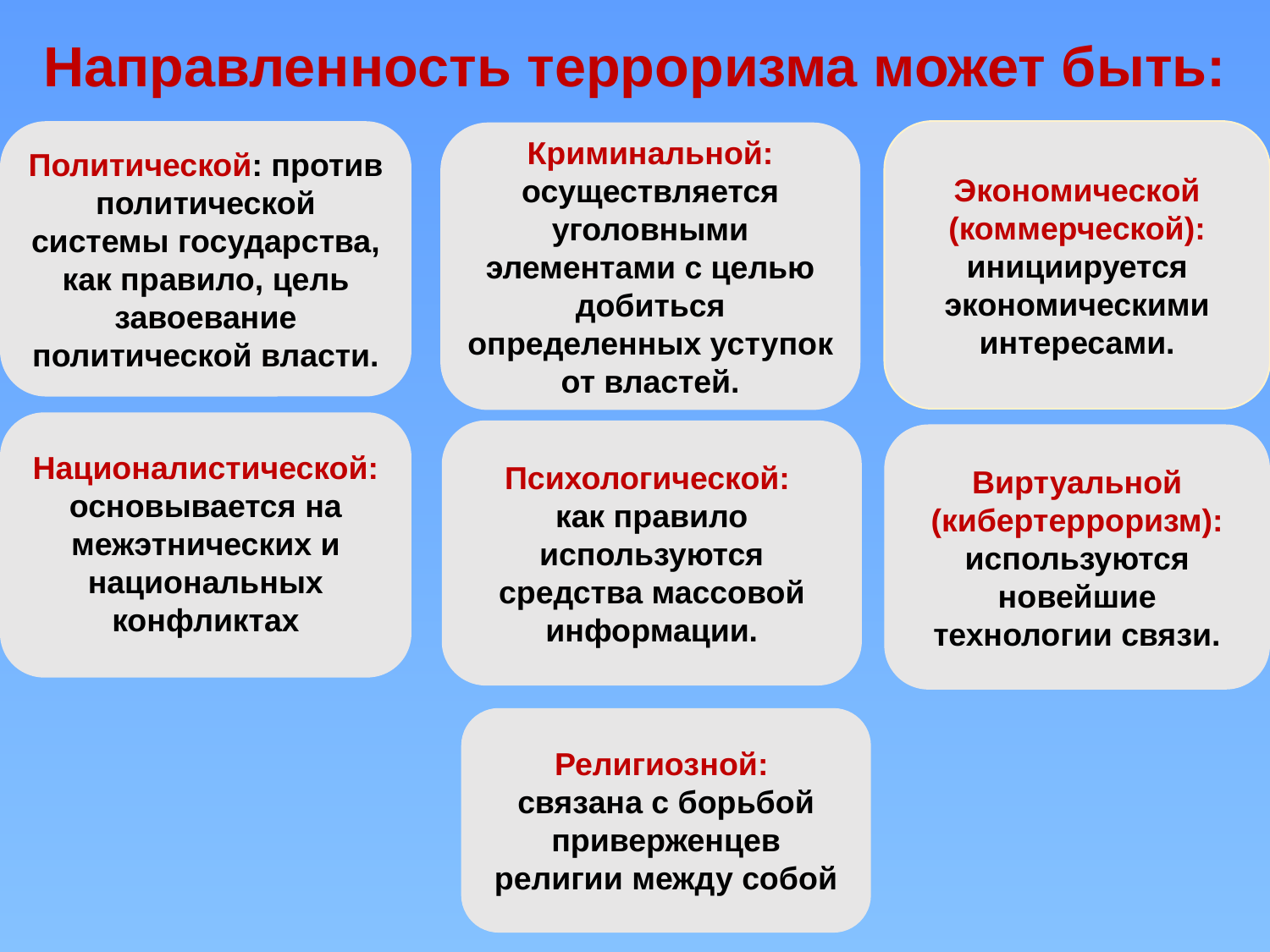

Направленность терроризма может быть:
Политической: против политической системы государства, как правило, цель завоевание политической власти.
Экономической (коммерческой): инициируется экономическими интересами.
Криминальной: осуществляется уголовными элементами с целью добиться определенных уступок от властей.

Националистической: основывается на межэтнических и национальных конфликтах

Психологической:
как правило используются средства массовой информации.
Виртуальной (кибертерроризм): используются новейшие технологии связи.
Религиозной:
связана с борьбой приверженцев религии между собой